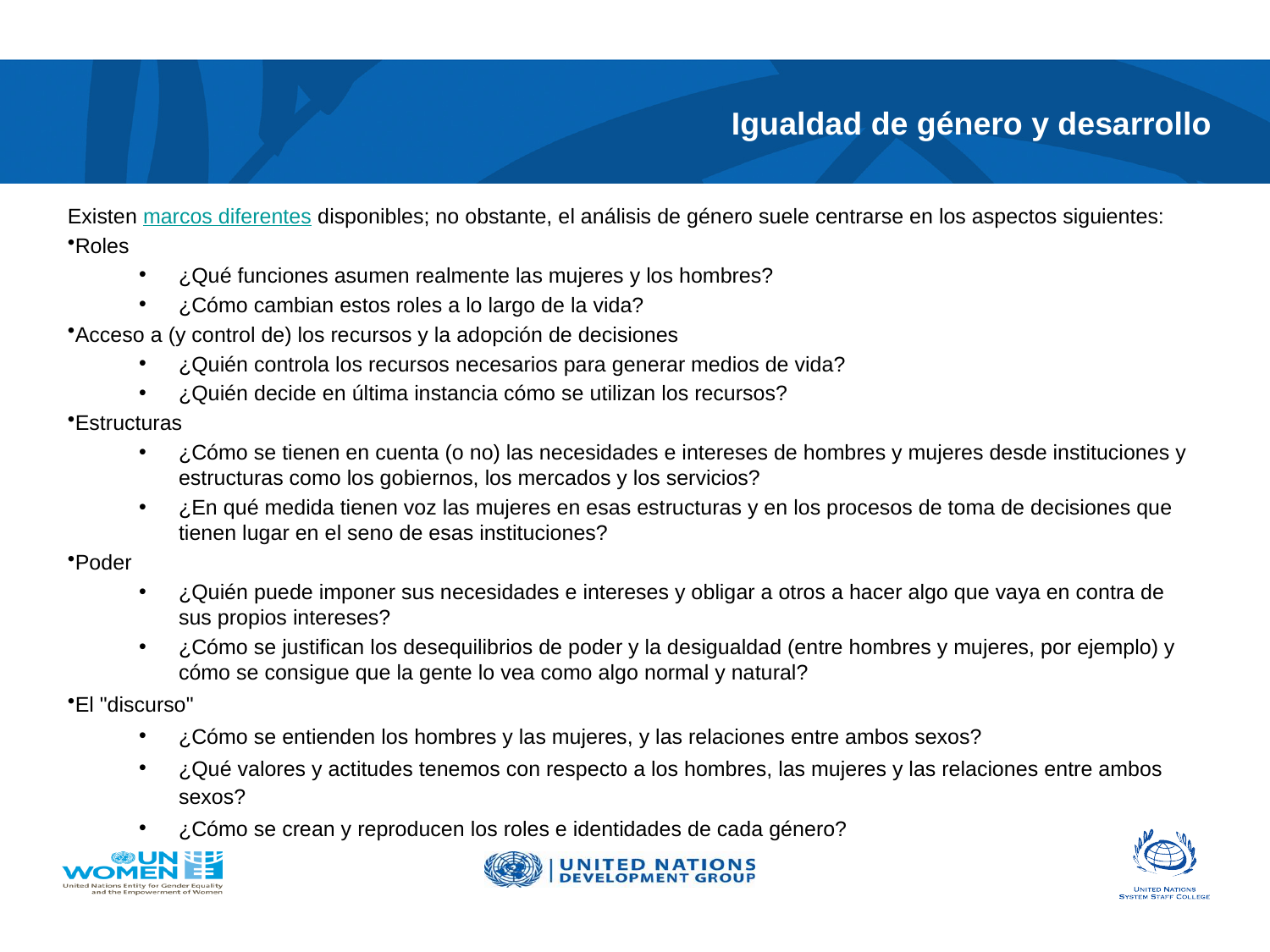

# Igualdad de género y desarrollo
Existen marcos diferentes disponibles; no obstante, el análisis de género suele centrarse en los aspectos siguientes:
Roles
¿Qué funciones asumen realmente las mujeres y los hombres?
¿Cómo cambian estos roles a lo largo de la vida?
Acceso a (y control de) los recursos y la adopción de decisiones
¿Quién controla los recursos necesarios para generar medios de vida?
¿Quién decide en última instancia cómo se utilizan los recursos?
Estructuras
¿Cómo se tienen en cuenta (o no) las necesidades e intereses de hombres y mujeres desde instituciones y estructuras como los gobiernos, los mercados y los servicios?
¿En qué medida tienen voz las mujeres en esas estructuras y en los procesos de toma de decisiones que tienen lugar en el seno de esas instituciones?
Poder
¿Quién puede imponer sus necesidades e intereses y obligar a otros a hacer algo que vaya en contra de sus propios intereses?
¿Cómo se justifican los desequilibrios de poder y la desigualdad (entre hombres y mujeres, por ejemplo) y cómo se consigue que la gente lo vea como algo normal y natural?
El "discurso"
¿Cómo se entienden los hombres y las mujeres, y las relaciones entre ambos sexos?
¿Qué valores y actitudes tenemos con respecto a los hombres, las mujeres y las relaciones entre ambos sexos?
¿Cómo se crean y reproducen los roles e identidades de cada género?